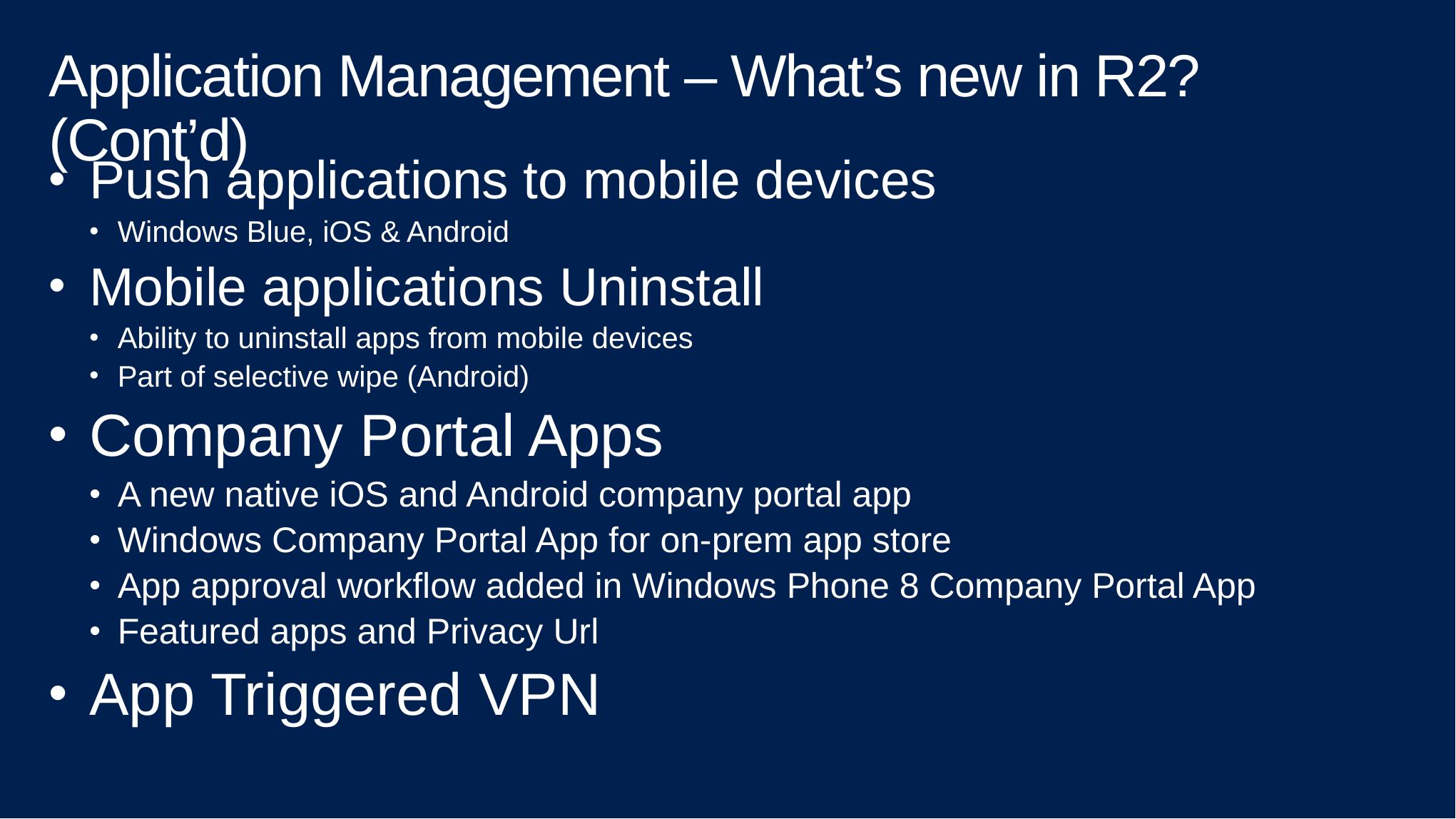

# Application Management – What’s new in R2? (Cont’d)
Push applications to mobile devices
Windows Blue, iOS & Android
Mobile applications Uninstall
Ability to uninstall apps from mobile devices
Part of selective wipe (Android)
Company Portal Apps
A new native iOS and Android company portal app
Windows Company Portal App for on-prem app store
App approval workflow added in Windows Phone 8 Company Portal App
Featured apps and Privacy Url
App Triggered VPN